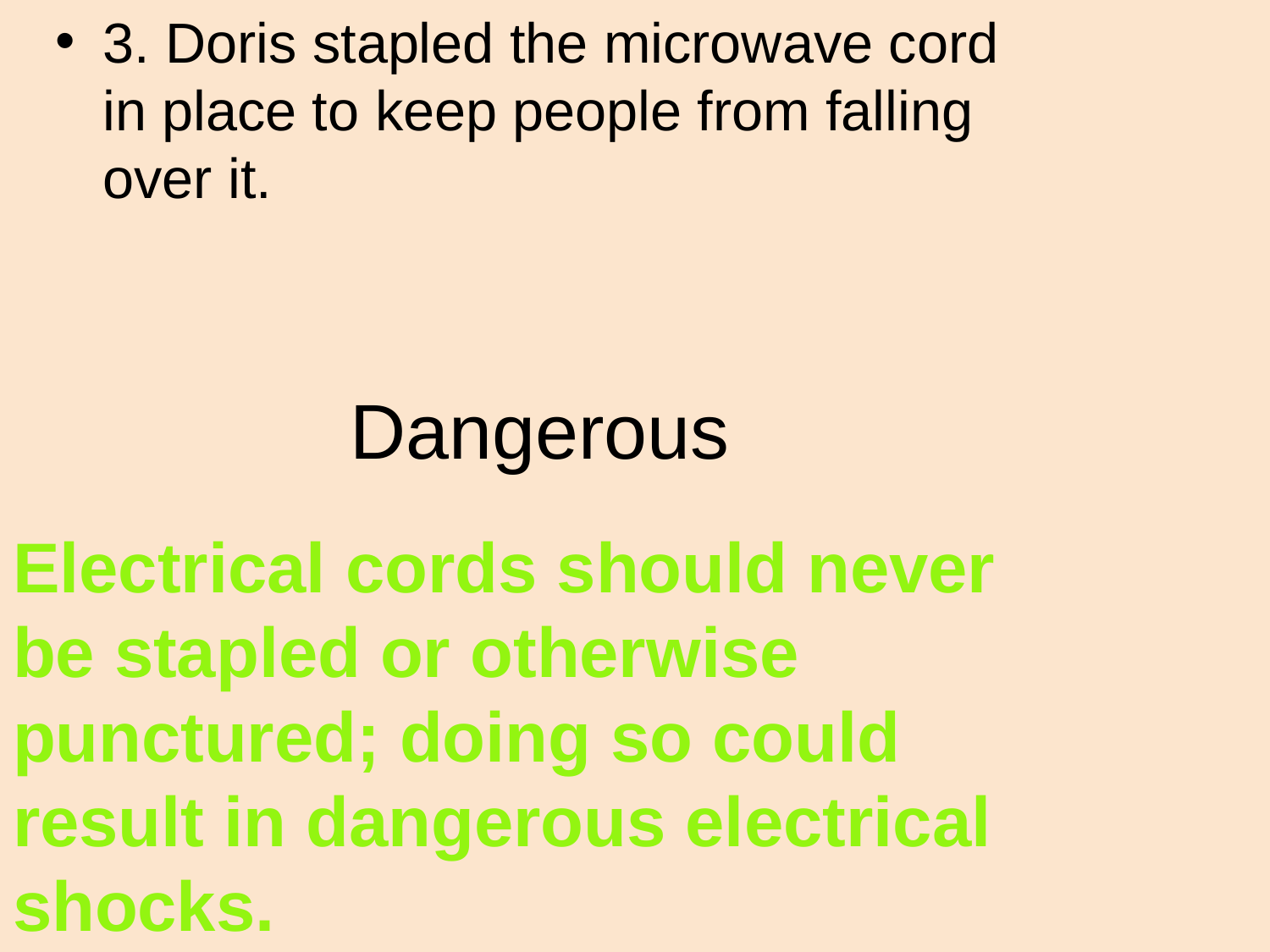

3. Doris stapled the microwave cord in place to keep people from falling over it.
# Dangerous
Electrical cords should never be stapled or otherwise punctured; doing so could result in dangerous electrical shocks.